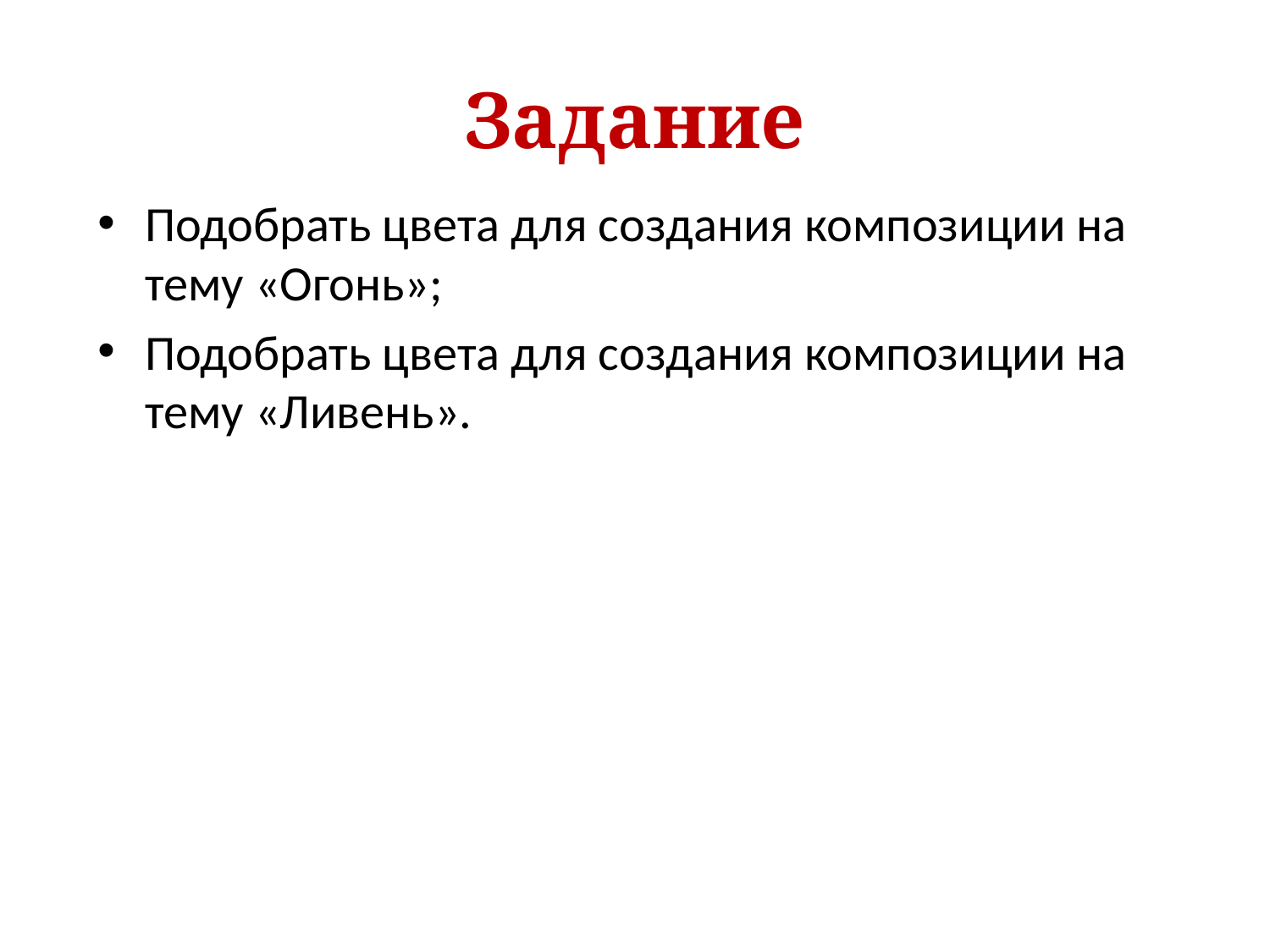

# Задание
Подобрать цвета для создания композиции на тему «Огонь»;
Подобрать цвета для создания композиции на тему «Ливень».